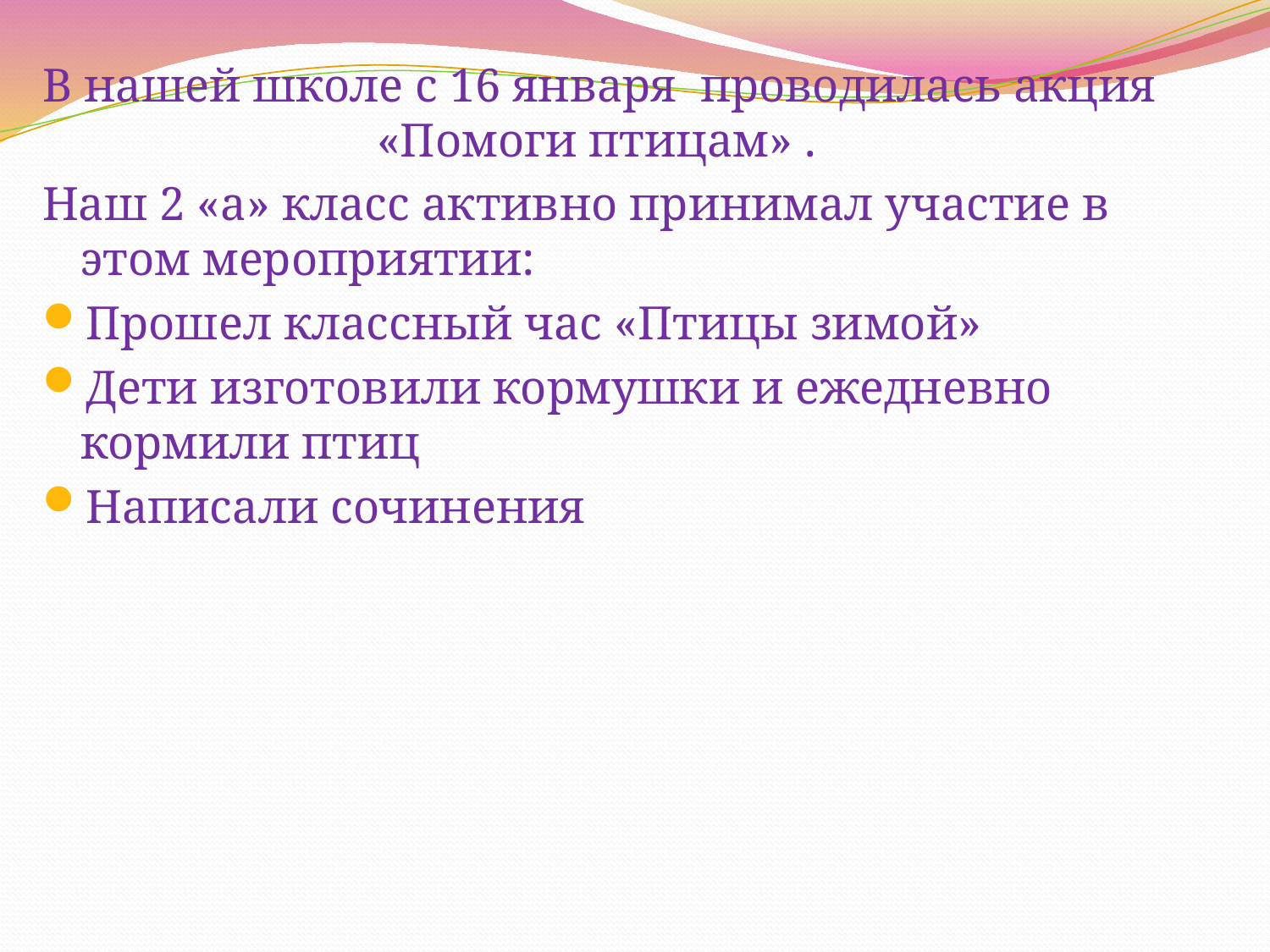

#
В нашей школе с 16 января  проводилась акция                             «Помоги птицам» .
Наш 2 «а» класс активно принимал участие в этом мероприятии:
Прошел классный час «Птицы зимой»
Дети изготовили кормушки и ежедневно кормили птиц
Написали сочинения